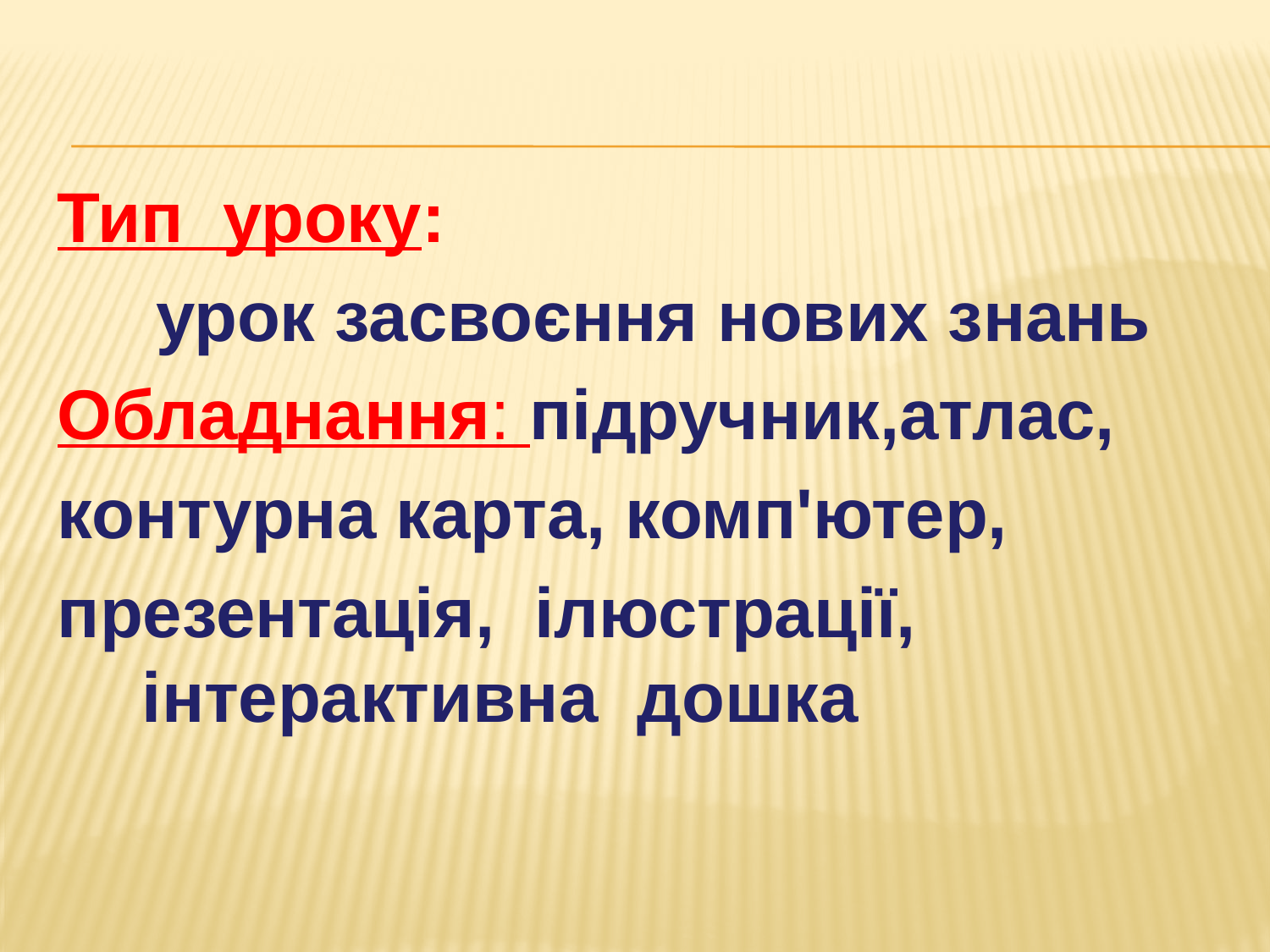

Тип  уроку:
     урок засвоєння нових знань
Обладнання: підручник,атлас,
контурна карта, комп'ютер,
презентація,  ілюстрації, інтерактивна  дошка